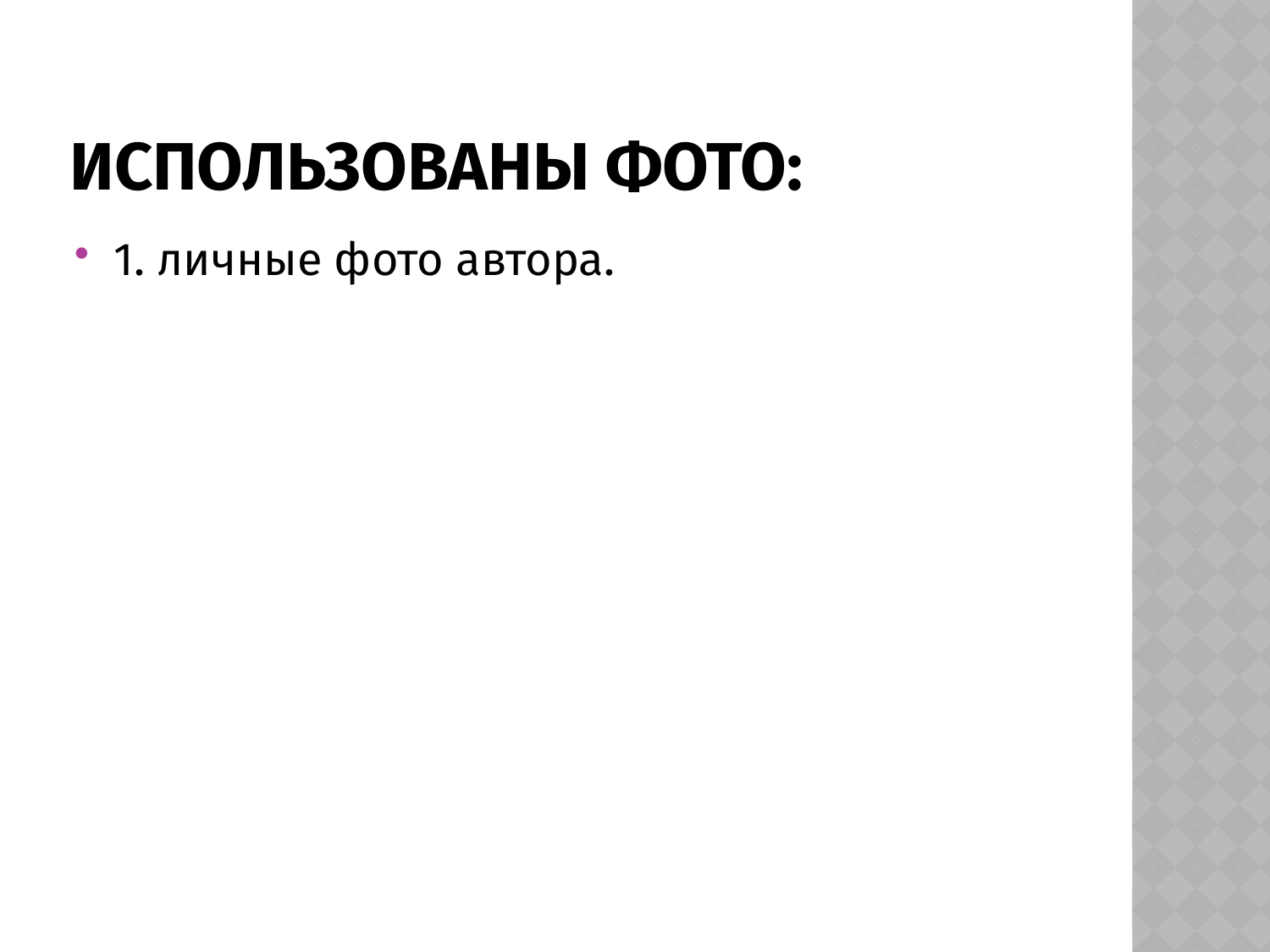

# Использованы фото:
1. личные фото автора.